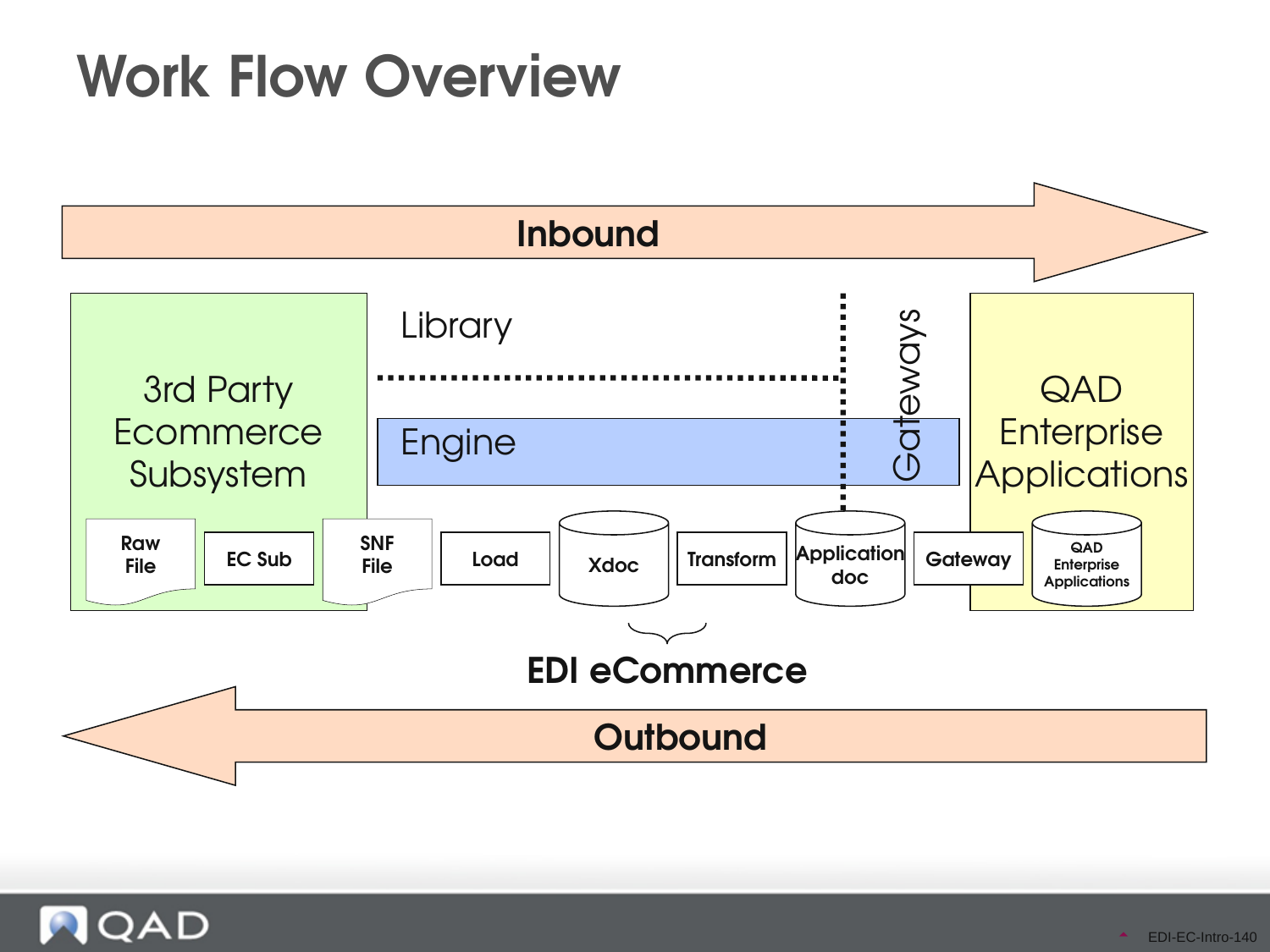

# Work Flow Overview

Inbound
3rd Party
Ecommerce
Subsystem

QAD
Enterprise
Applications

Library
Gateways
Engine

Xdoc
Application
doc
QAD
Enterprise
Applications
Raw
File
SNF
File
EC Sub
Load
Transform
Gateway

EDI eCommerce
Outbound
EDI-EC-Intro-140